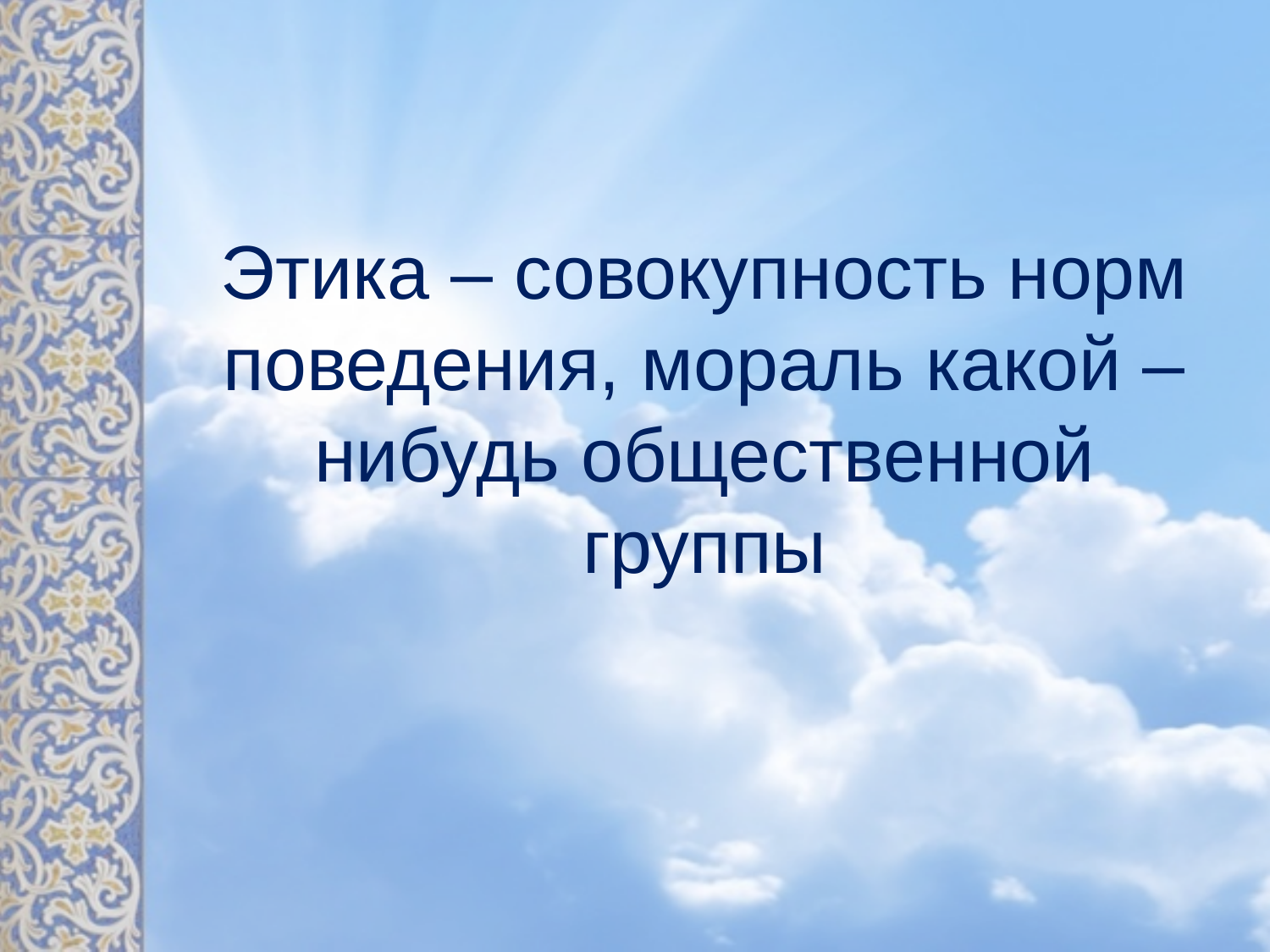

Этика – совокупность норм поведения, мораль какой – нибудь общественной группы